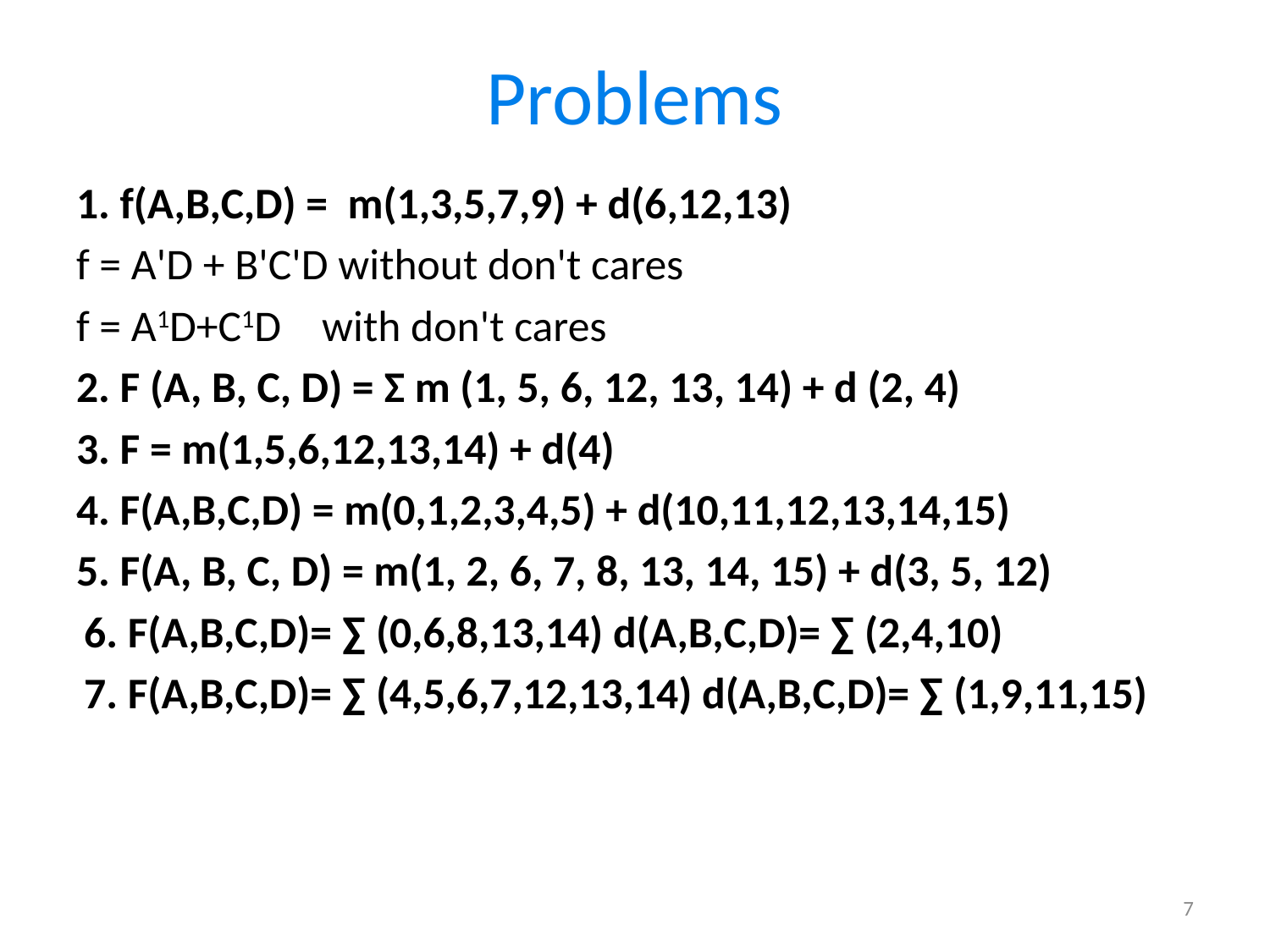

# Problems
1. f(A,B,C,D) =  m(1,3,5,7,9) + d(6,12,13)
f = A'D + B'C'D without don't cares
f = A1D+C1D	with don't cares
2. F (A, B, C, D) = Σ m (1, 5, 6, 12, 13, 14) + d (2, 4)
3. F = m(1,5,6,12,13,14) + d(4)
4. F(A,B,C,D) = m(0,1,2,3,4,5) + d(10,11,12,13,14,15)
5. F(A, B, C, D) = m(1, 2, 6, 7, 8, 13, 14, 15) + d(3, 5, 12)
6. F(A,B,C,D)= ∑ (0,6,8,13,14) d(A,B,C,D)= ∑ (2,4,10)
7. F(A,B,C,D)= ∑ (4,5,6,7,12,13,14) d(A,B,C,D)= ∑ (1,9,11,15)

7